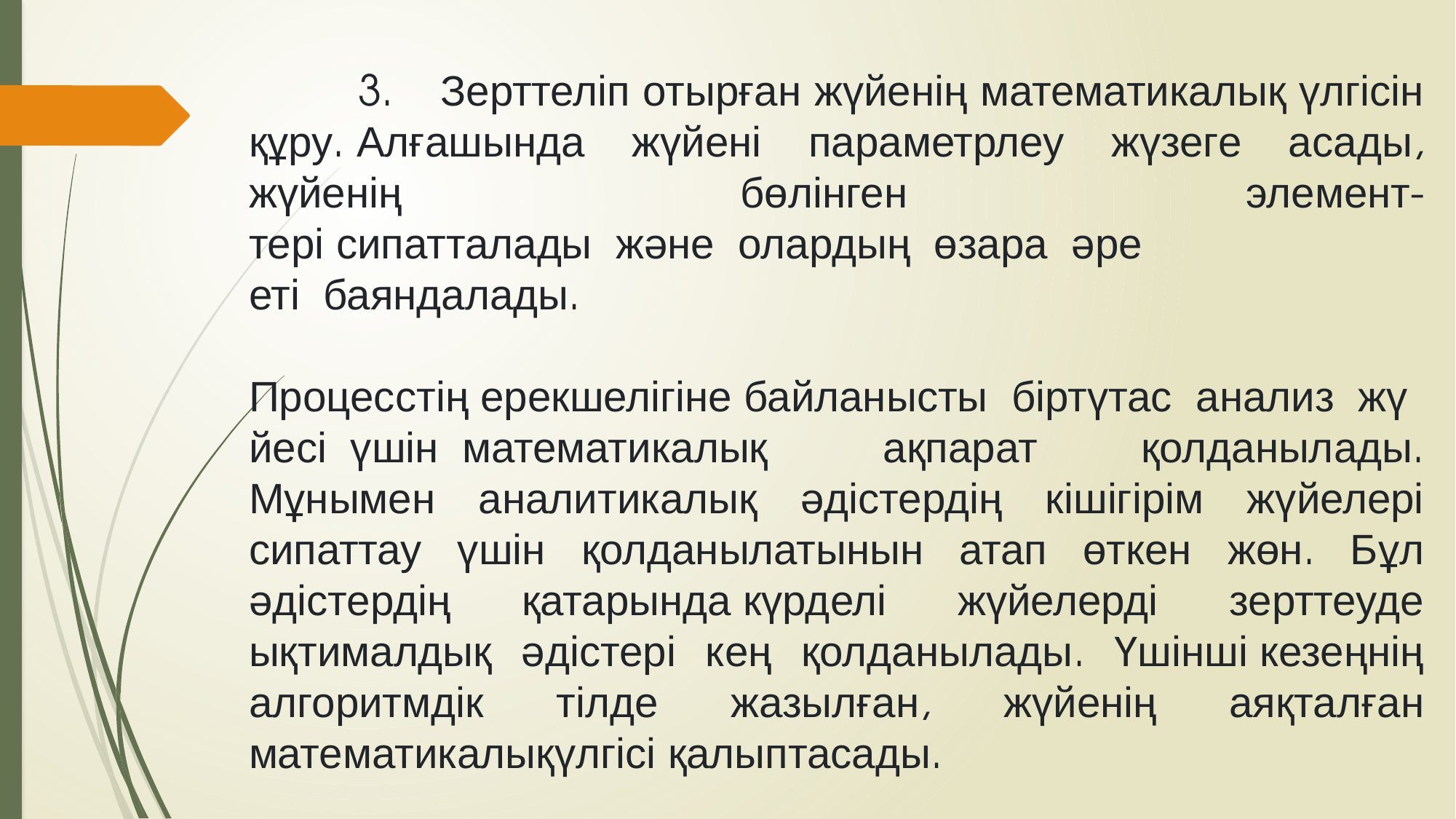

3.    Зерттеліп отырған жүйенің математикалық үлгісін құру. Алғашында жүйені параметрлеу жүзеге асады, жүйенің бөлінген элемент-тері сипатталады  және  олардың  өзара  әре еті  баяндалады.
	Процесстің ерекшелігіне байланысты  біртүтас  анализ  жүйесі  үшін  математикалық  ақпарат қолданылады. Мұнымен аналитикалық әдістердің кішігірім жүйелері сипаттау үшін қолданылатынын атап өткен жөн. Бұл әдістердің қатарында күрделі жүйелерді зерттеуде ықтималдық әдістері кең қолданылады. Үшінші кезеңнің алгоритмдік тілде жазылған, жүйенің аяқталған математикалықүлгісі қалыптасады.